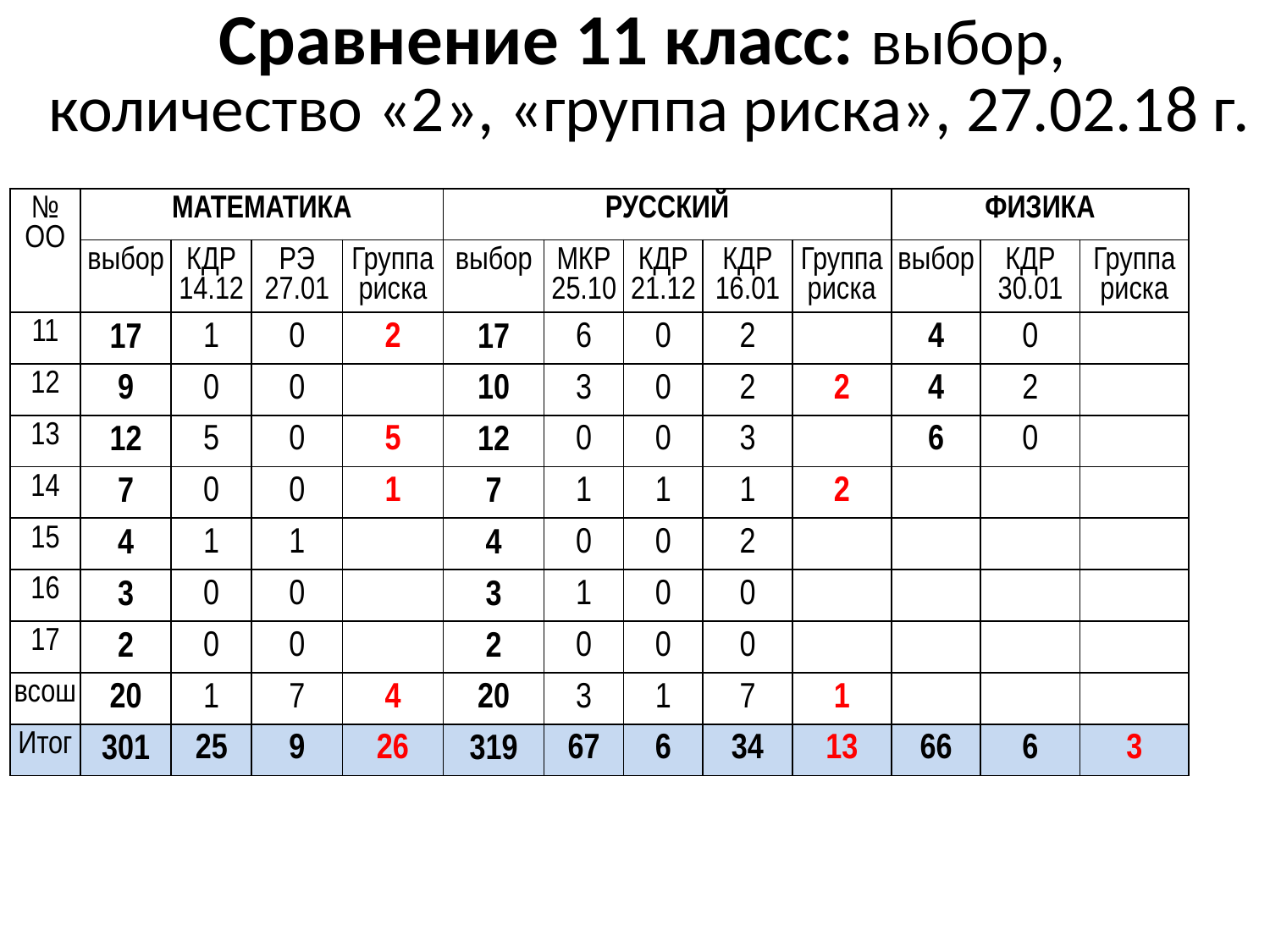

# Сравнение 11 класс: выбор, количество «2», «группа риска», 27.02.18 г.
| № ОО | МАТЕМАТИКА |  |  |  | РУССКИЙ |  |  |  |  | ФИЗИКА |  |  |
| --- | --- | --- | --- | --- | --- | --- | --- | --- | --- | --- | --- | --- |
|  | выбор | КДР 14.12 | РЭ 27.01 | Группа риска | выбор | МКР 25.10 | КДР 21.12 | КДР 16.01 | Группа риска | выбор | КДР 30.01 | Группа риска |
| 11 | 17 | 1 | 0 | 2 | 17 | 6 | 0 | 2 |  | 4 | 0 |  |
| 12 | 9 | 0 | 0 |  | 10 | 3 | 0 | 2 | 2 | 4 | 2 |  |
| 13 | 12 | 5 | 0 | 5 | 12 | 0 | 0 | 3 |  | 6 | 0 |  |
| 14 | 7 | 0 | 0 | 1 | 7 | 1 | 1 | 1 | 2 |  |  |  |
| 15 | 4 | 1 | 1 |  | 4 | 0 | 0 | 2 |  |  |  |  |
| 16 | 3 | 0 | 0 |  | 3 | 1 | 0 | 0 |  |  |  |  |
| 17 | 2 | 0 | 0 |  | 2 | 0 | 0 | 0 |  |  |  |  |
| всош | 20 | 1 | 7 | 4 | 20 | 3 | 1 | 7 | 1 |  |  |  |
| Итог | 301 | 25 | 9 | 26 | 319 | 67 | 6 | 34 | 13 | 66 | 6 | 3 |